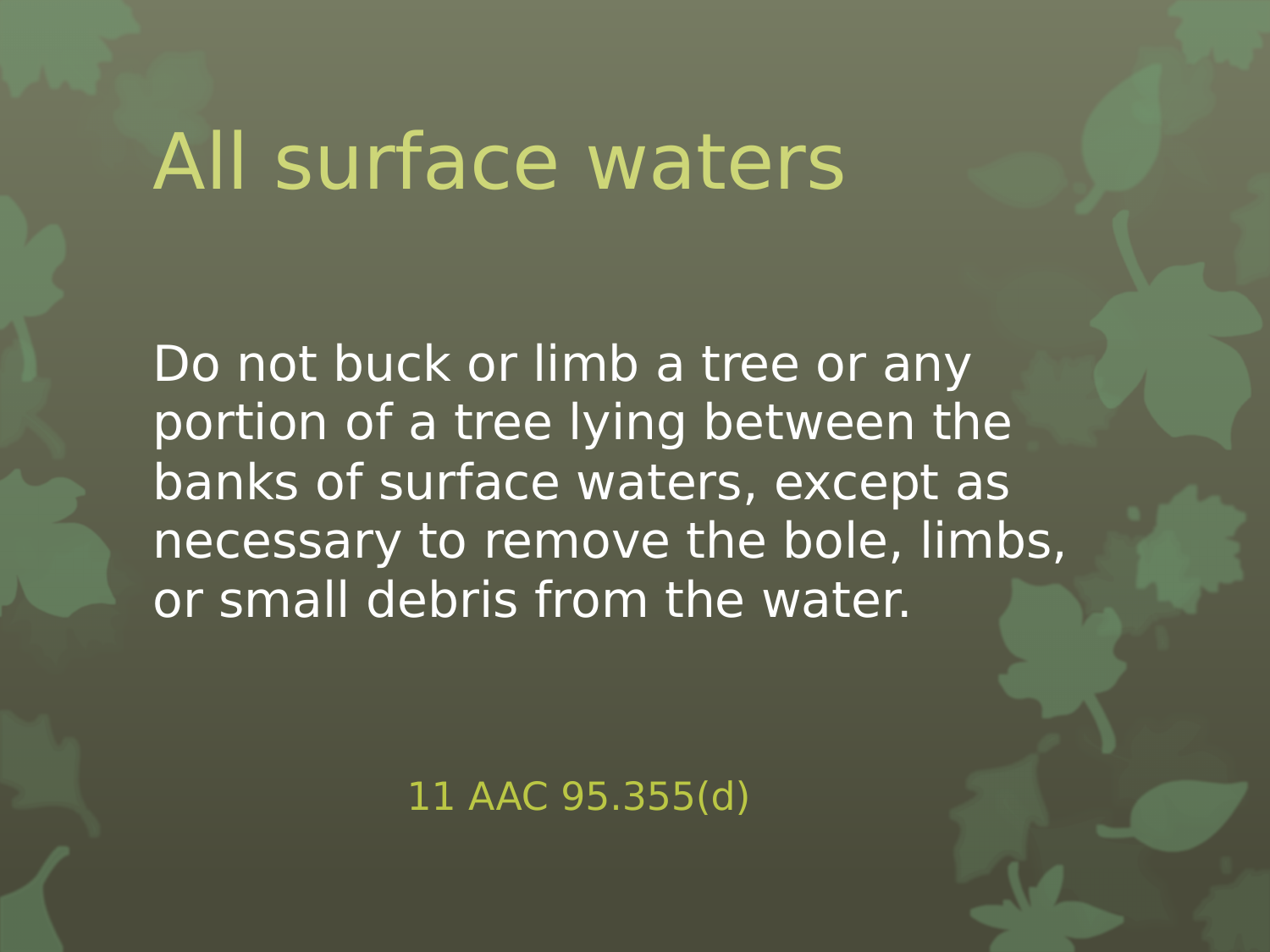

# All surface waters
Do not buck or limb a tree or any portion of a tree lying between the banks of surface waters, except as necessary to remove the bole, limbs, or small debris from the water.

									11 AAC 95.355(d)